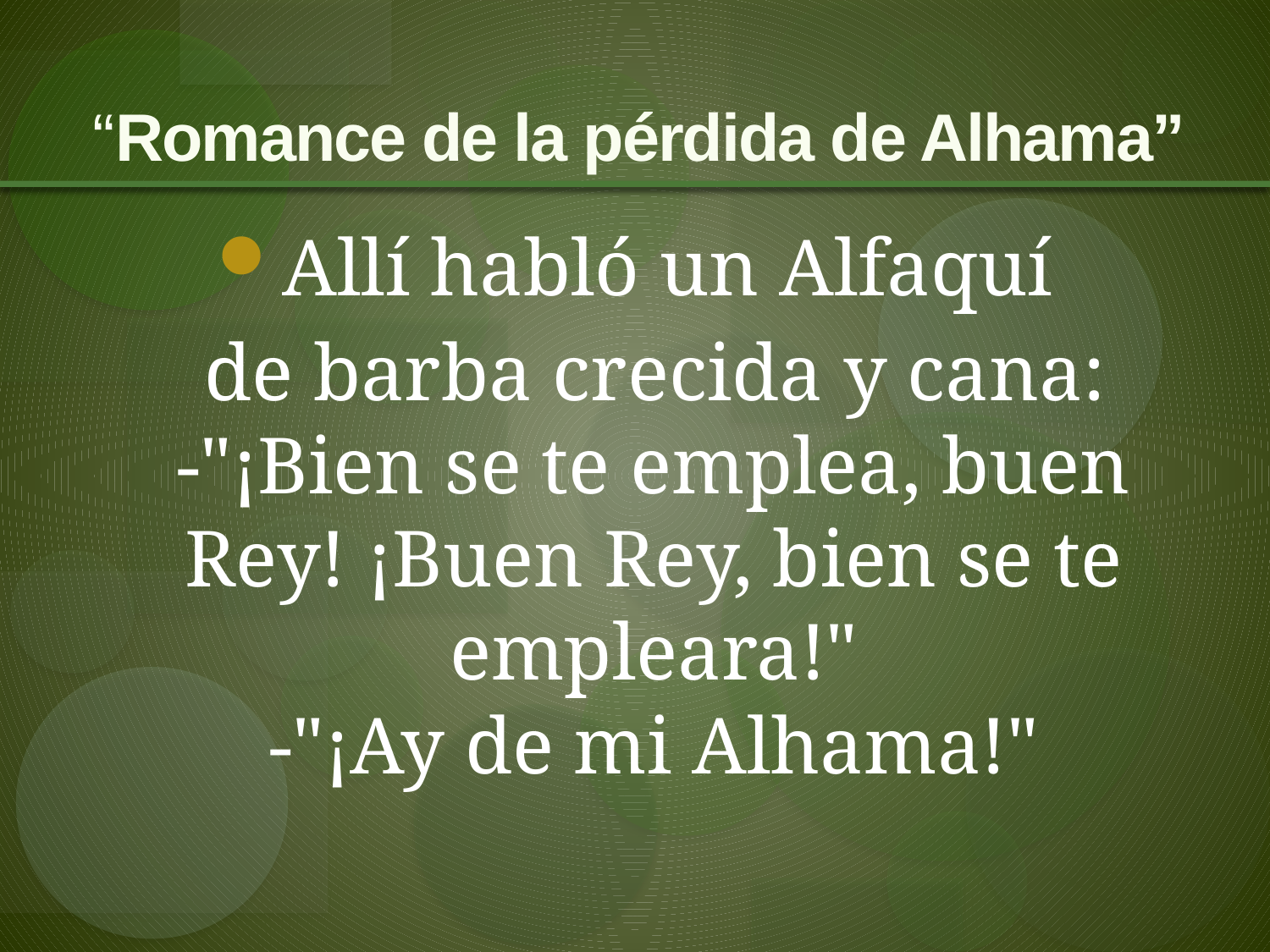

# “Romance de la pérdida de Alhama”
Allí habló un Alfaquí
  de barba crecida y cana:
-"¡Bien se te emplea, buen Rey! ¡Buen Rey, bien se te empleara!"
-"¡Ay de mi Alhama!"